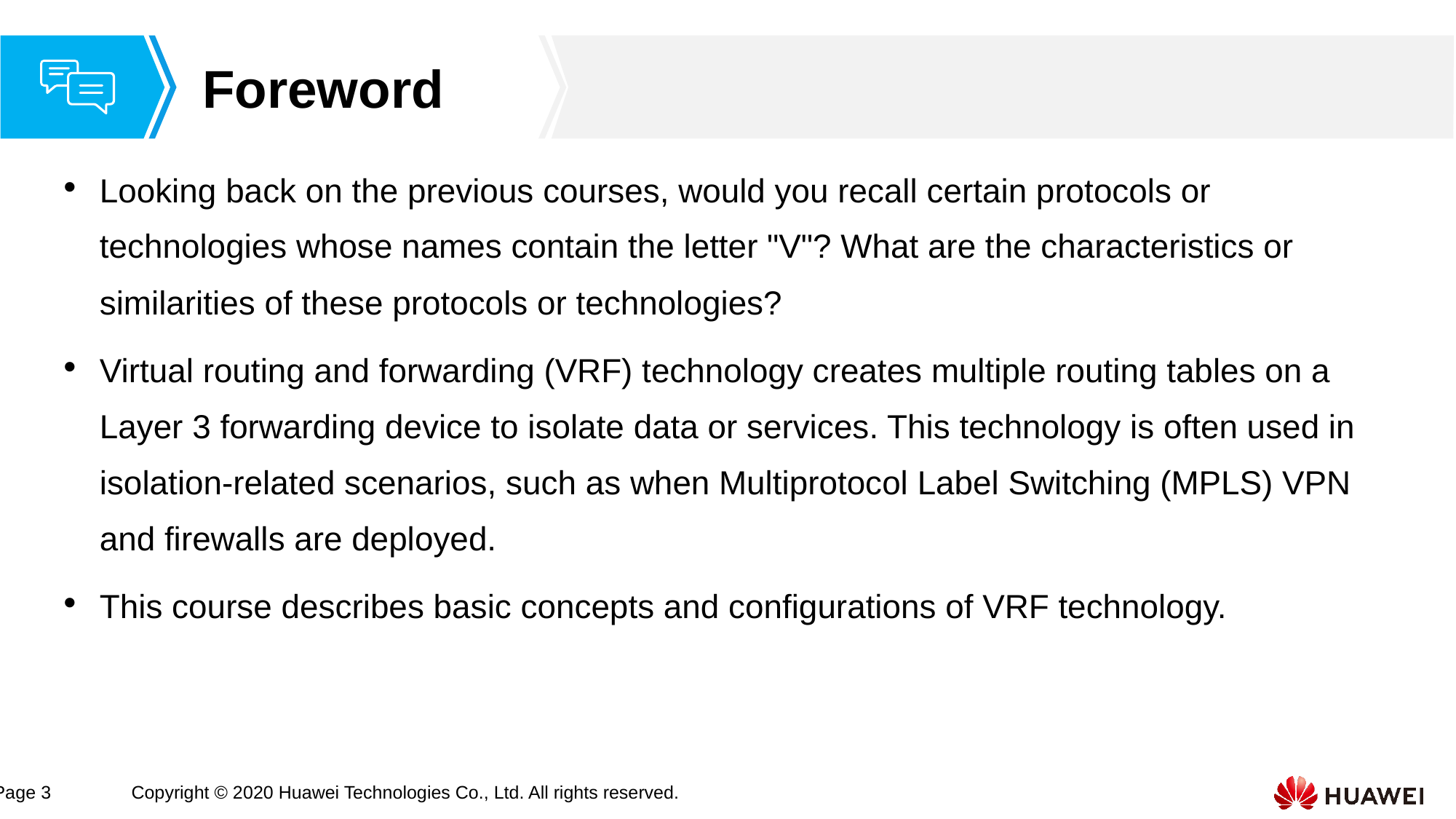

Looking back on the previous courses, would you recall certain protocols or technologies whose names contain the letter "V"? What are the characteristics or similarities of these protocols or technologies?
Virtual routing and forwarding (VRF) technology creates multiple routing tables on a Layer 3 forwarding device to isolate data or services. This technology is often used in isolation-related scenarios, such as when Multiprotocol Label Switching (MPLS) VPN and firewalls are deployed.
This course describes basic concepts and configurations of VRF technology.